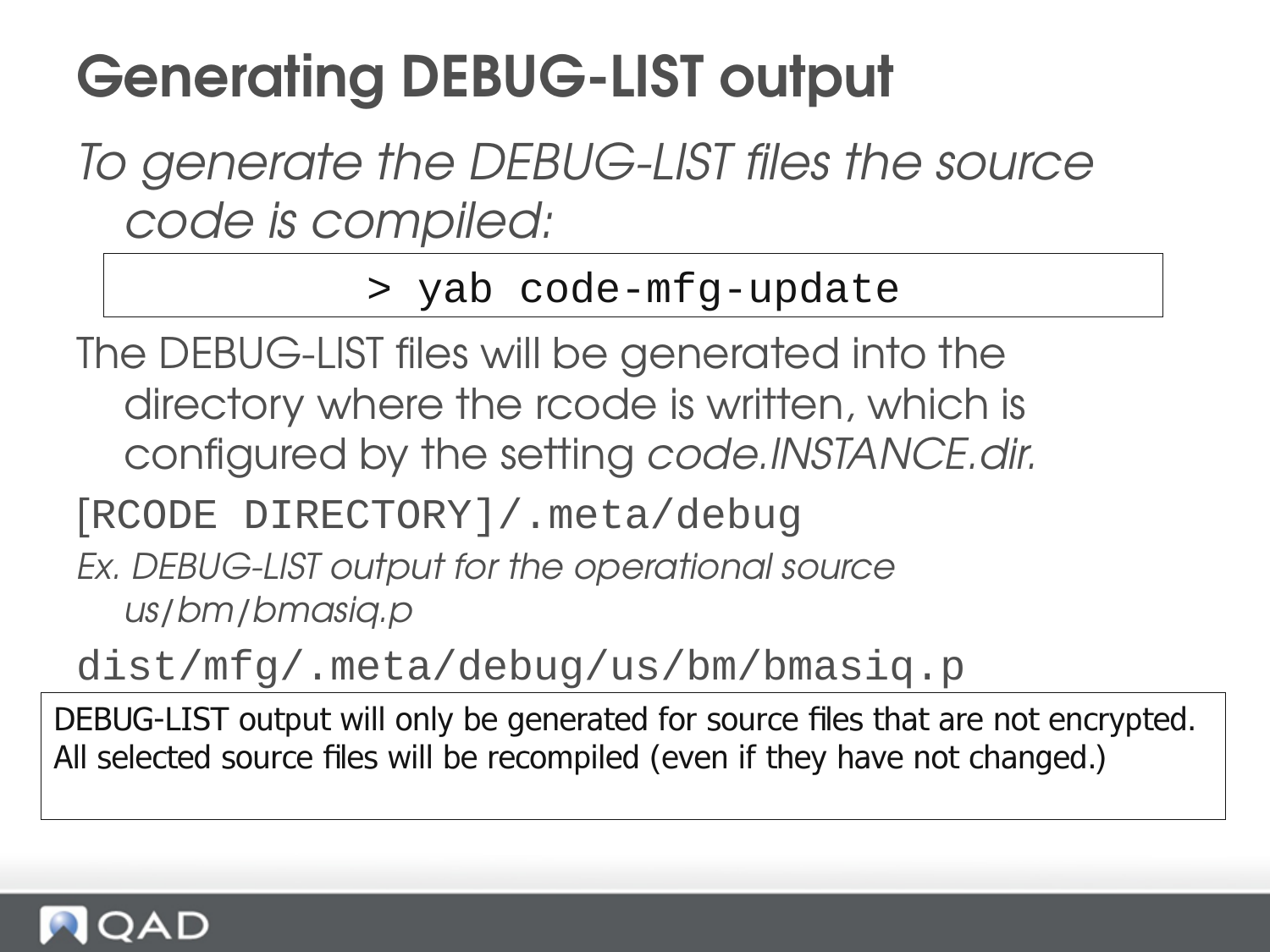

# Generating DEBUG-LIST output
To generate the DEBUG-LIST files the source code is compiled:

The DEBUG-LIST files will be generated into the directory where the rcode is written, which is configured by the setting code.INSTANCE.dir.
[RCODE DIRECTORY]/.meta/debug
Ex. DEBUG-LIST output for the operational source us/bm/bmasiq.p
dist/mfg/.meta/debug/us/bm/bmasiq.p
> yab code-mfg-update
DEBUG-LIST output will only be generated for source files that are not encrypted. All selected source files will be recompiled (even if they have not changed.)